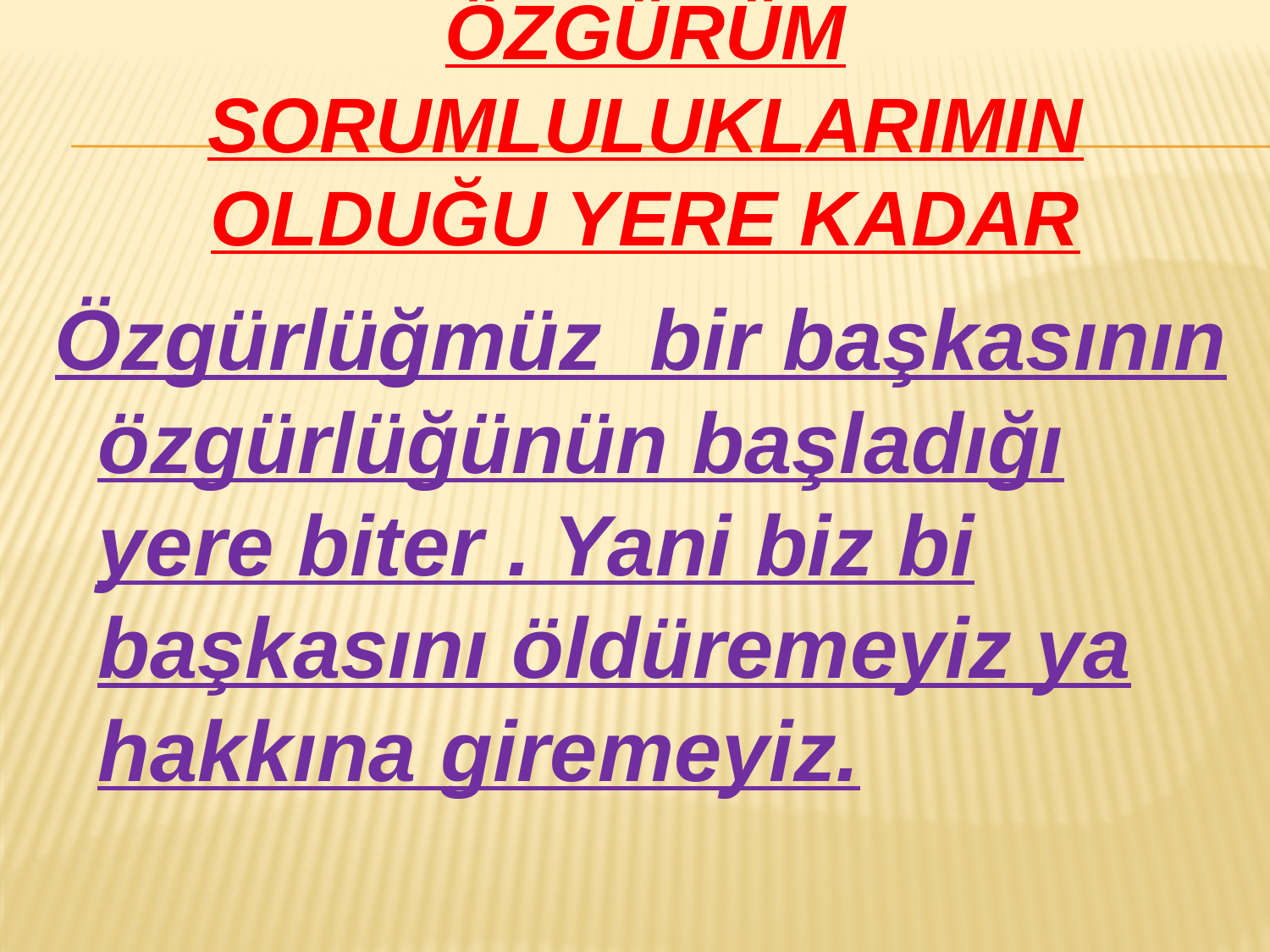

# Özgürüm sorumluluklarımın olduğu yere kadar

Özgürlüğmüz  bir başkasının özgürlüğünün başladığı yere biter . Yani biz bi başkasını öldüremeyiz ya hakkına giremeyiz.